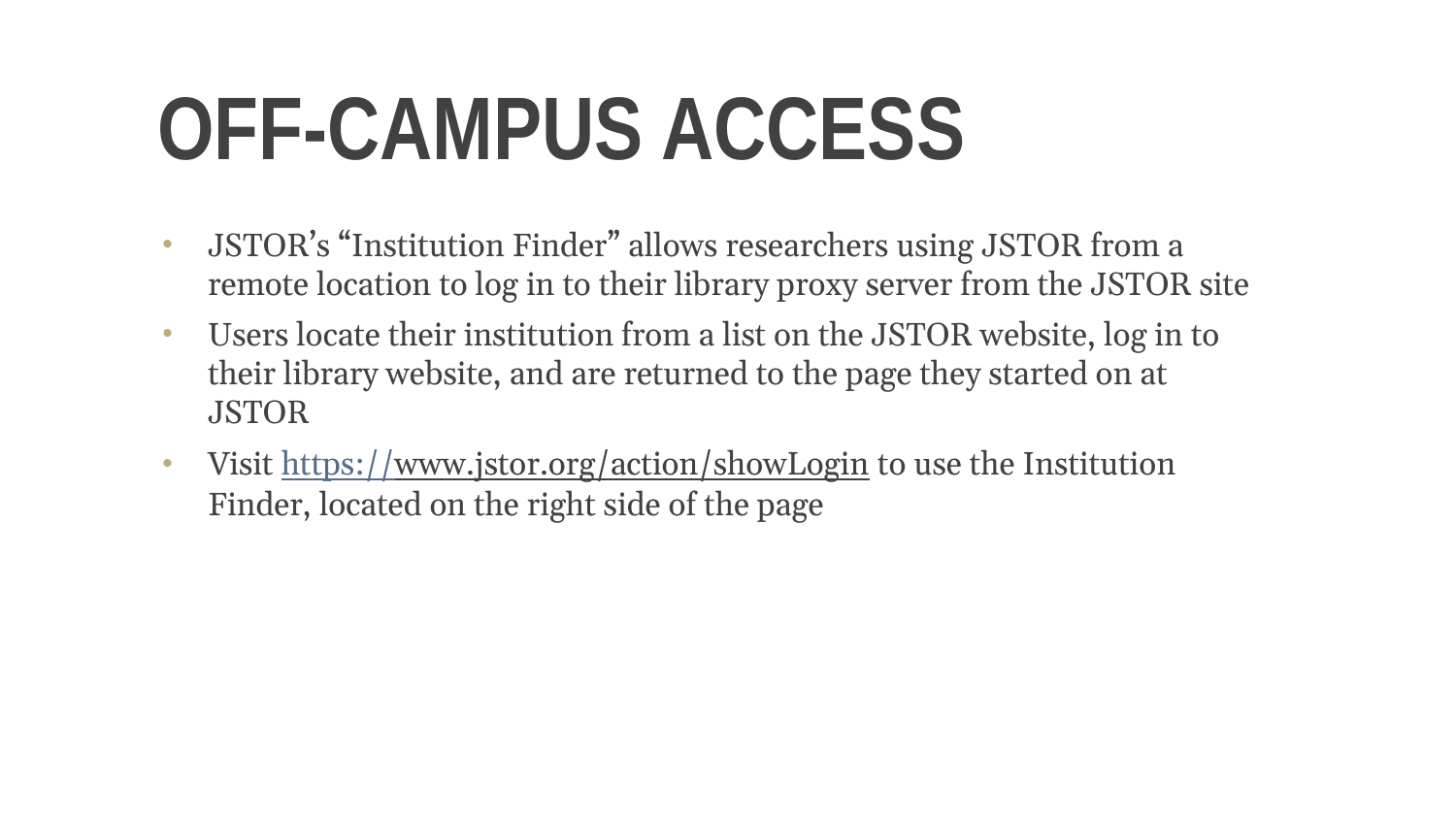

# Off-campus access
JSTOR’s “Institution Finder” allows researchers using JSTOR from a remote location to log in to their library proxy server from the JSTOR site
Users locate their institution from a list on the JSTOR website, log in to their library website, and are returned to the page they started on at JSTOR
Visit https://www.jstor.org/action/showLogin to use the Institution Finder, located on the right side of the page